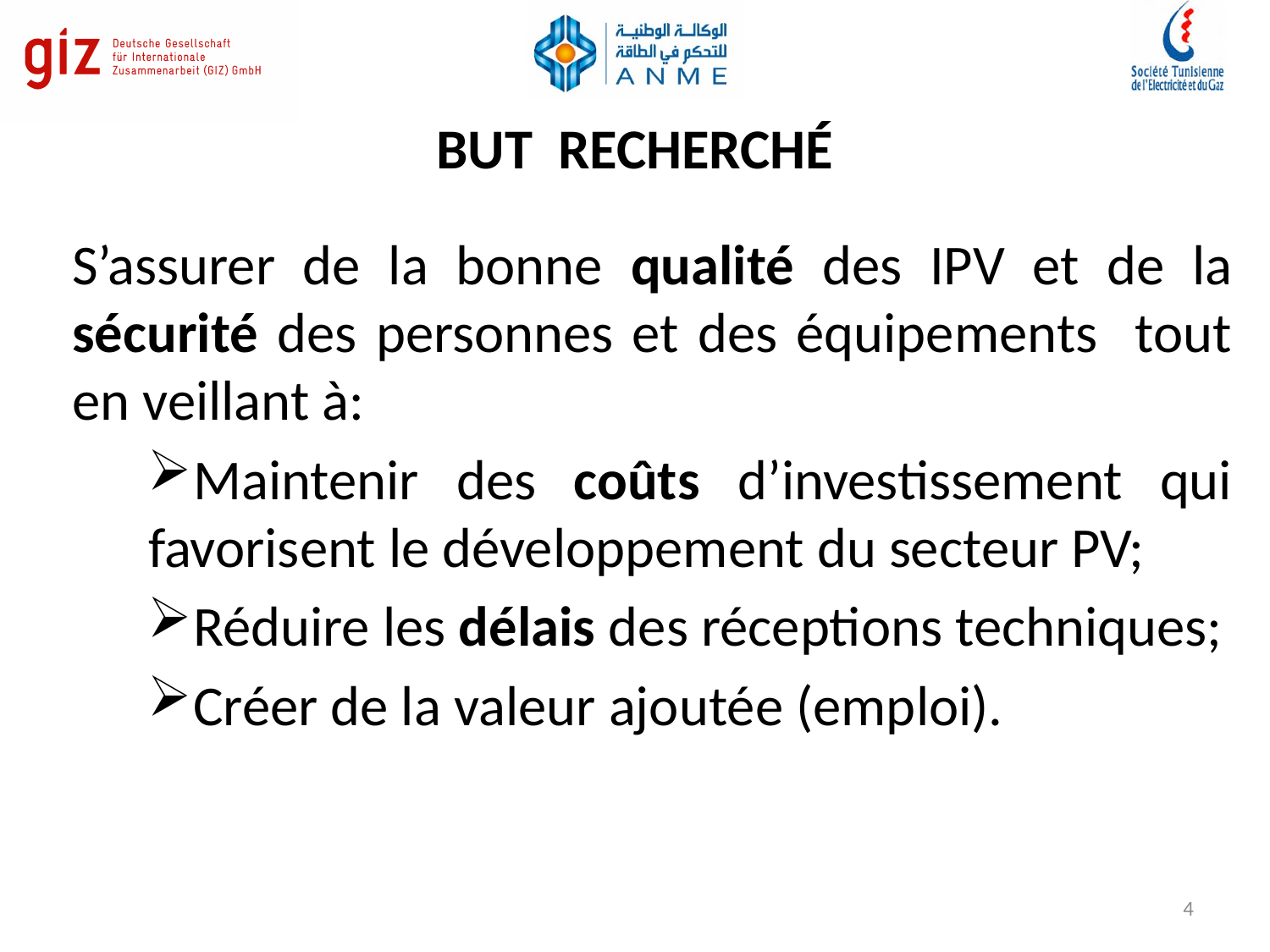

# BUT  RECHERCHÉ
S’assurer de la bonne qualité des IPV et de la sécurité des personnes et des équipements  tout en veillant à:
Maintenir des coûts d’investissement qui favorisent le développement du secteur PV;
Réduire les délais des réceptions techniques;
Créer de la valeur ajoutée (emploi).

4